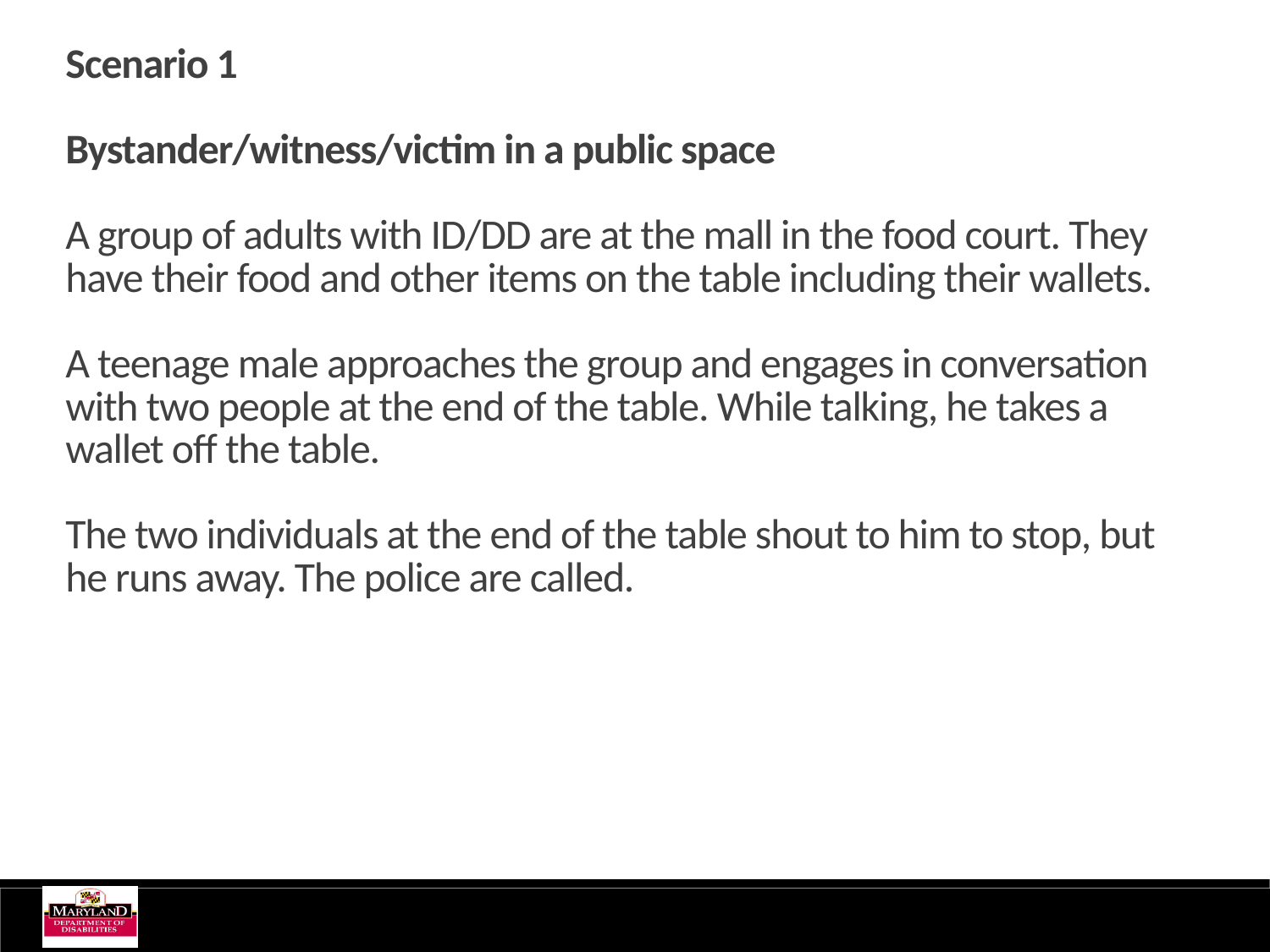

Scenario 1
Bystander/witness/victim in a public space
A group of adults with ID/DD are at the mall in the food court. They have their food and other items on the table including their wallets. 
A teenage male approaches the group and engages in conversation with two people at the end of the table. While talking, he takes a wallet off the table. 
The two individuals at the end of the table shout to him to stop, but he runs away. The police are called.